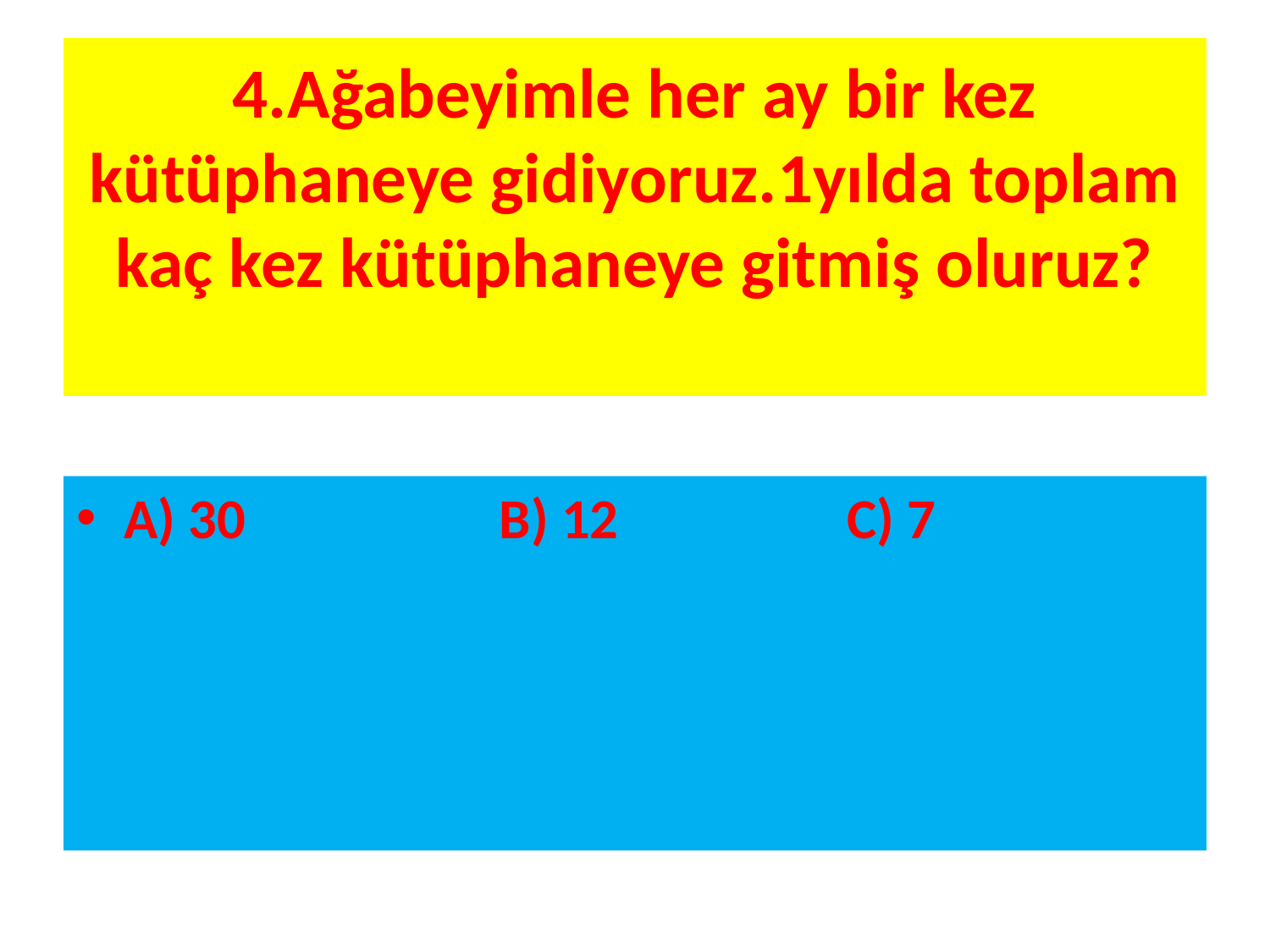

# 4.Ağabeyimle her ay bir kez kütüphaneye gidiyoruz.1yılda toplam kaç kez kütüphaneye gitmiş oluruz?
A) 30                    B) 12                  C) 7